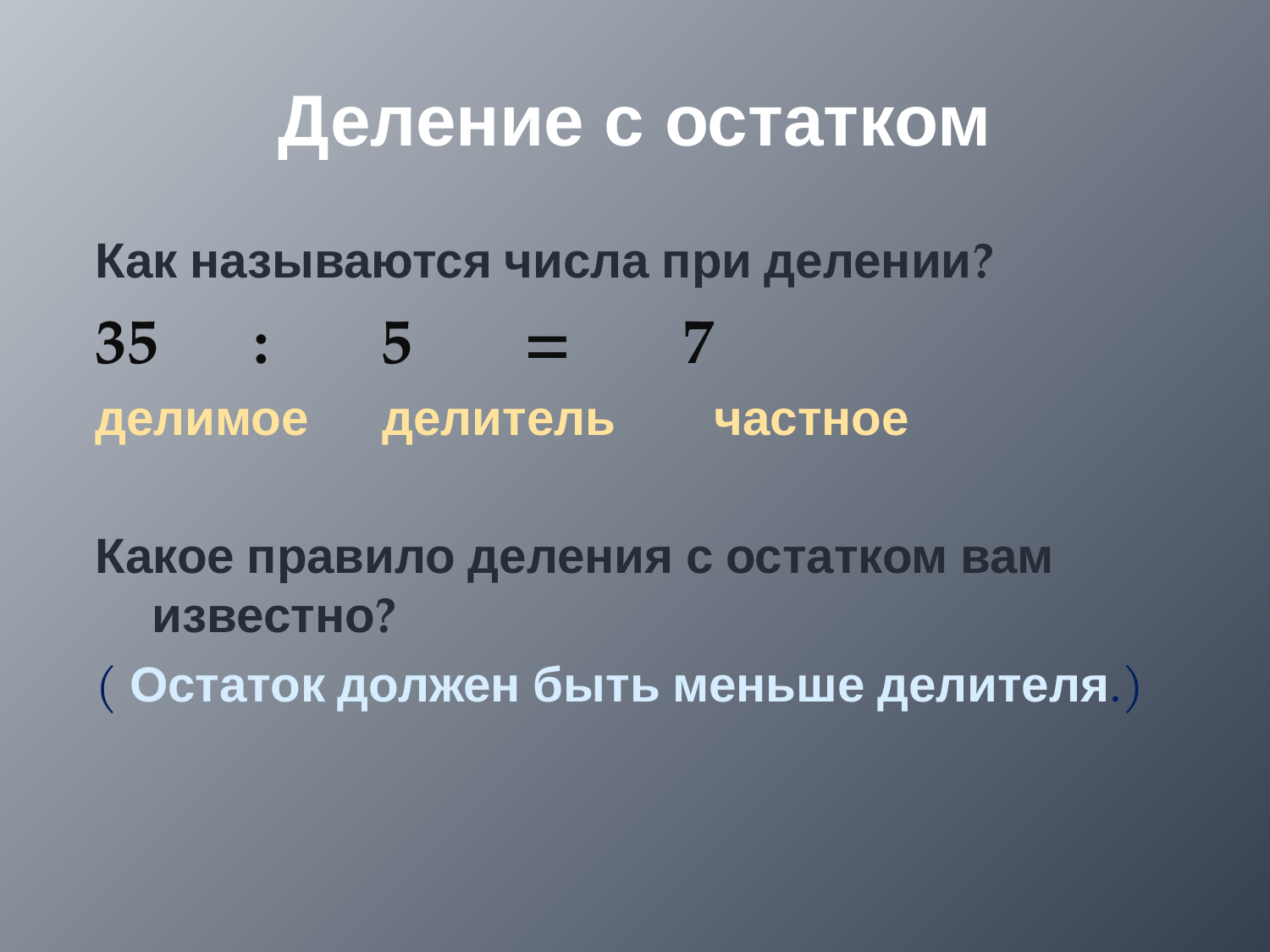

# Деление с остатком
Как называются числа при делении?
35      :       5       =       7
делимое      делитель        частное

Какое правило деления с остатком вам известно?
( Остаток должен быть меньше делителя.)